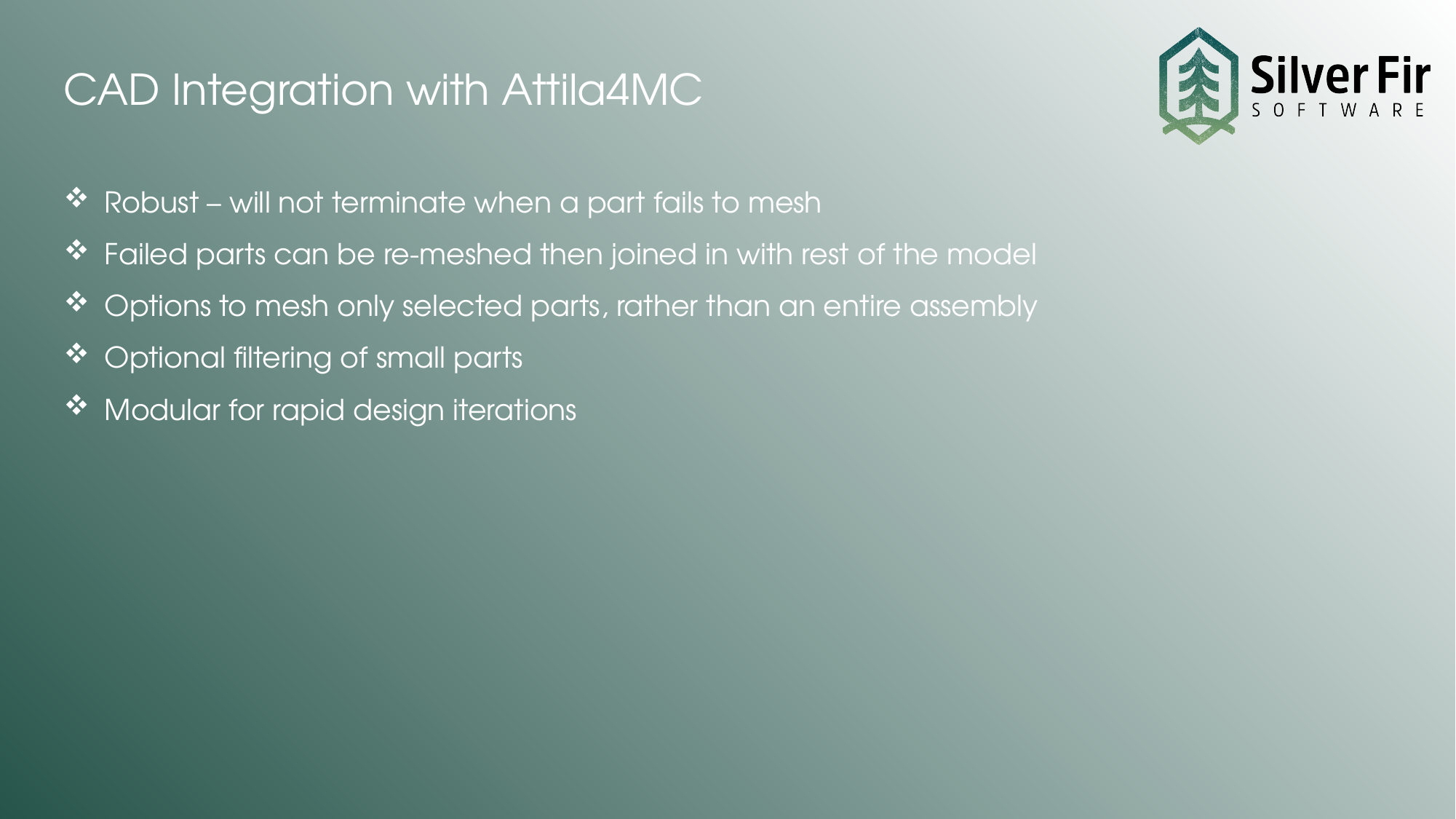

CAD Integration with Attila4MC

Robust – will not terminate when a part fails to mesh
Failed parts can be re-meshed then joined in with rest of the model
Options to mesh only selected parts, rather than an entire assembly
Optional filtering of small parts
Modular for rapid design iterations